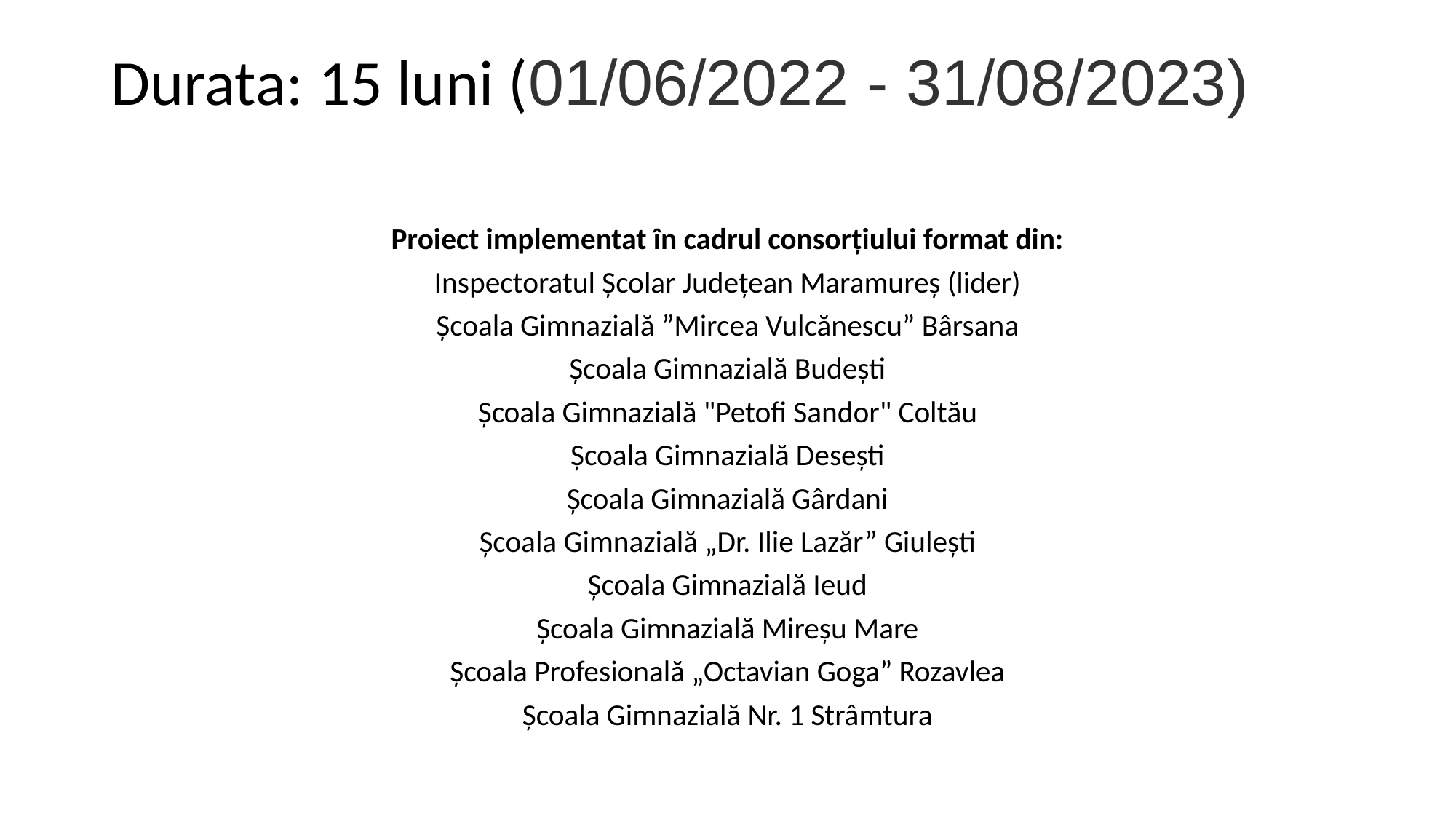

# Durata: 15 luni (01/06/2022 - 31/08/2023)
Proiect implementat în cadrul consorțiului format din:
Inspectoratul Școlar Județean Maramureș (lider)
Școala Gimnazială ”Mircea Vulcănescu” Bârsana
Școala Gimnazială Budești
Școala Gimnazială "Petofi Sandor" Coltău
Școala Gimnazială Desești
Școala Gimnazială Gârdani
Școala Gimnazială „Dr. Ilie Lazăr” Giulești
Școala Gimnazială Ieud
Școala Gimnazială Mireșu Mare
Școala Profesională „Octavian Goga” Rozavlea
Școala Gimnazială Nr. 1 Strâmtura